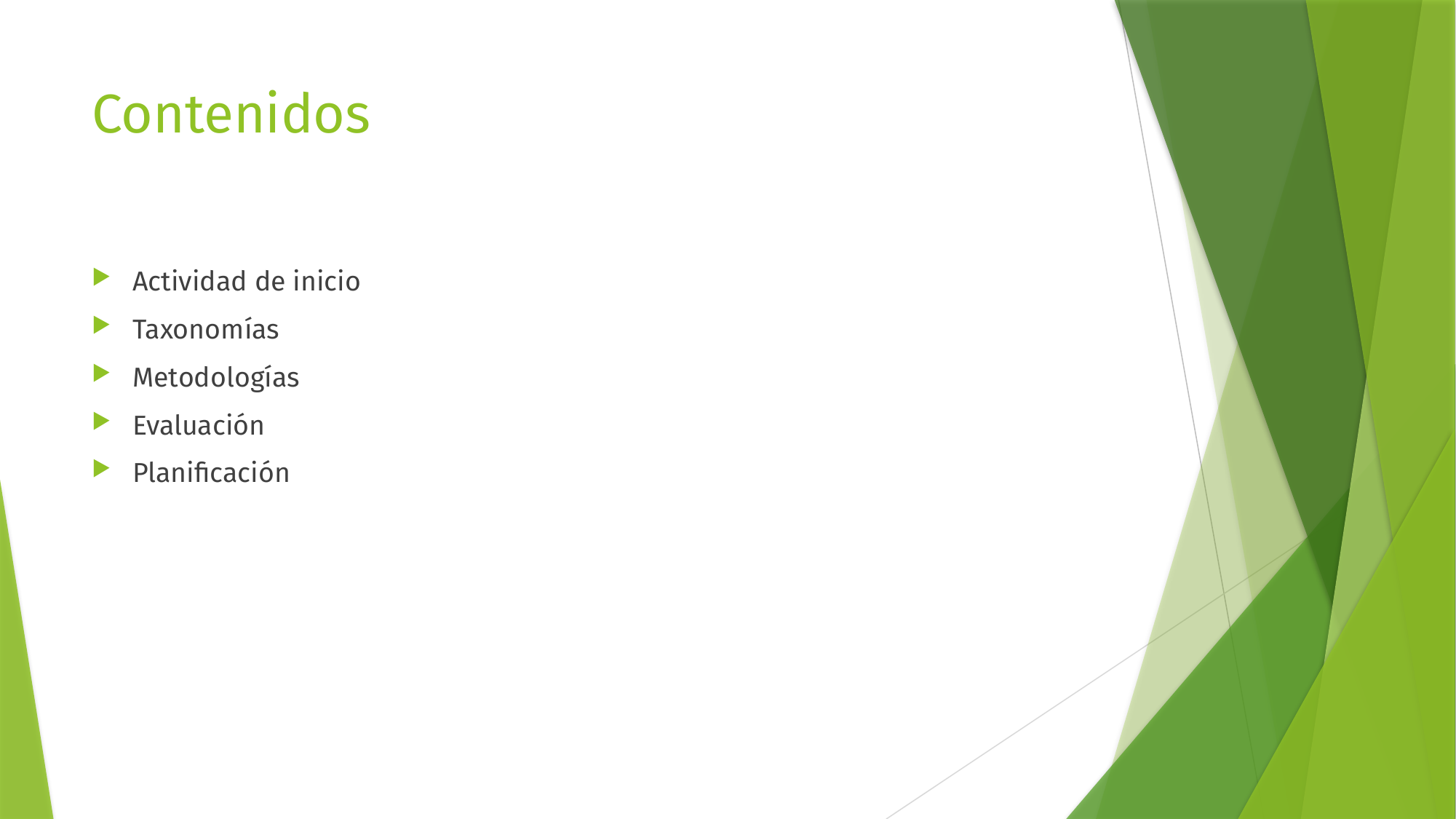

# Contenidos
Actividad de inicio
Taxonomías
Metodologías
Evaluación
Planificación